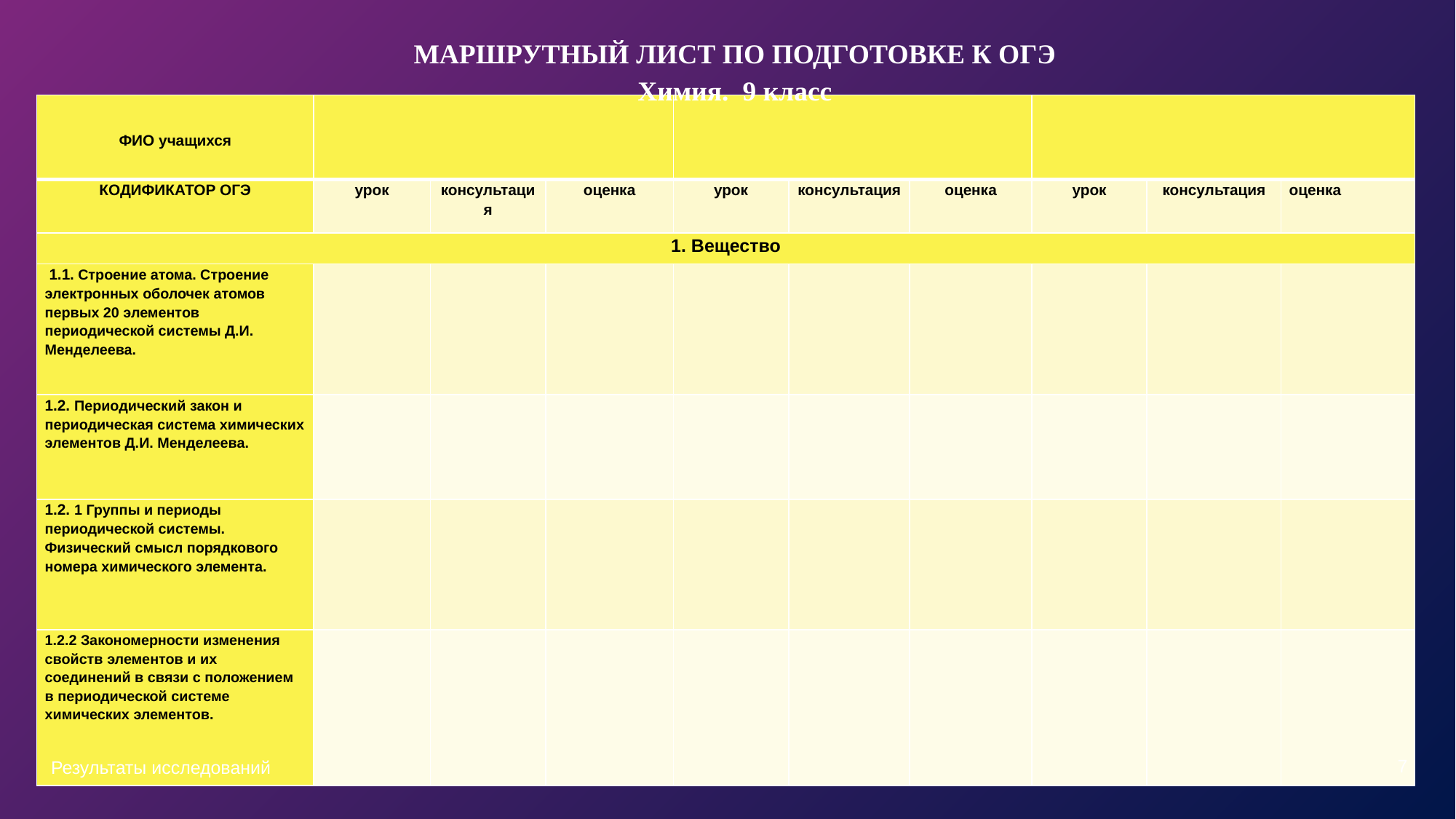

# МАРШРУТНЫЙ ЛИСТ ПО ПОДГОТОВКЕ К ОГЭ Химия.  9 класс
| ФИО учащихся |  |  |  |  |  |  |  |  |  |
| --- | --- | --- | --- | --- | --- | --- | --- | --- | --- |
| КОДИФИКАТОР ОГЭ | урок | консультация | оценка | урок | консультация | оценка | урок | консультация | оценка |
| 1. Вещество |  |  |  |  |  |  |  |  |  |
| 1.1. Строение атома. Строение электронных оболочек атомов первых 20 элементов периодической системы Д.И. Менделеева. |  |  |  |  |  |  |  |  |  |
| 1.2. Периодический закон и периодическая система химических элементов Д.И. Менделеева. |  |  |  |  |  |  |  |  |  |
| 1.2. 1 Группы и периоды периодической системы. Физический смысл порядкового номера химического элемента. |  |  |  |  |  |  |  |  |  |
| 1.2.2 Закономерности изменения свойств элементов и их соединений в связи с положением в периодической системе химических элементов. |  |  |  |  |  |  |  |  |  |
7
Результаты исследований